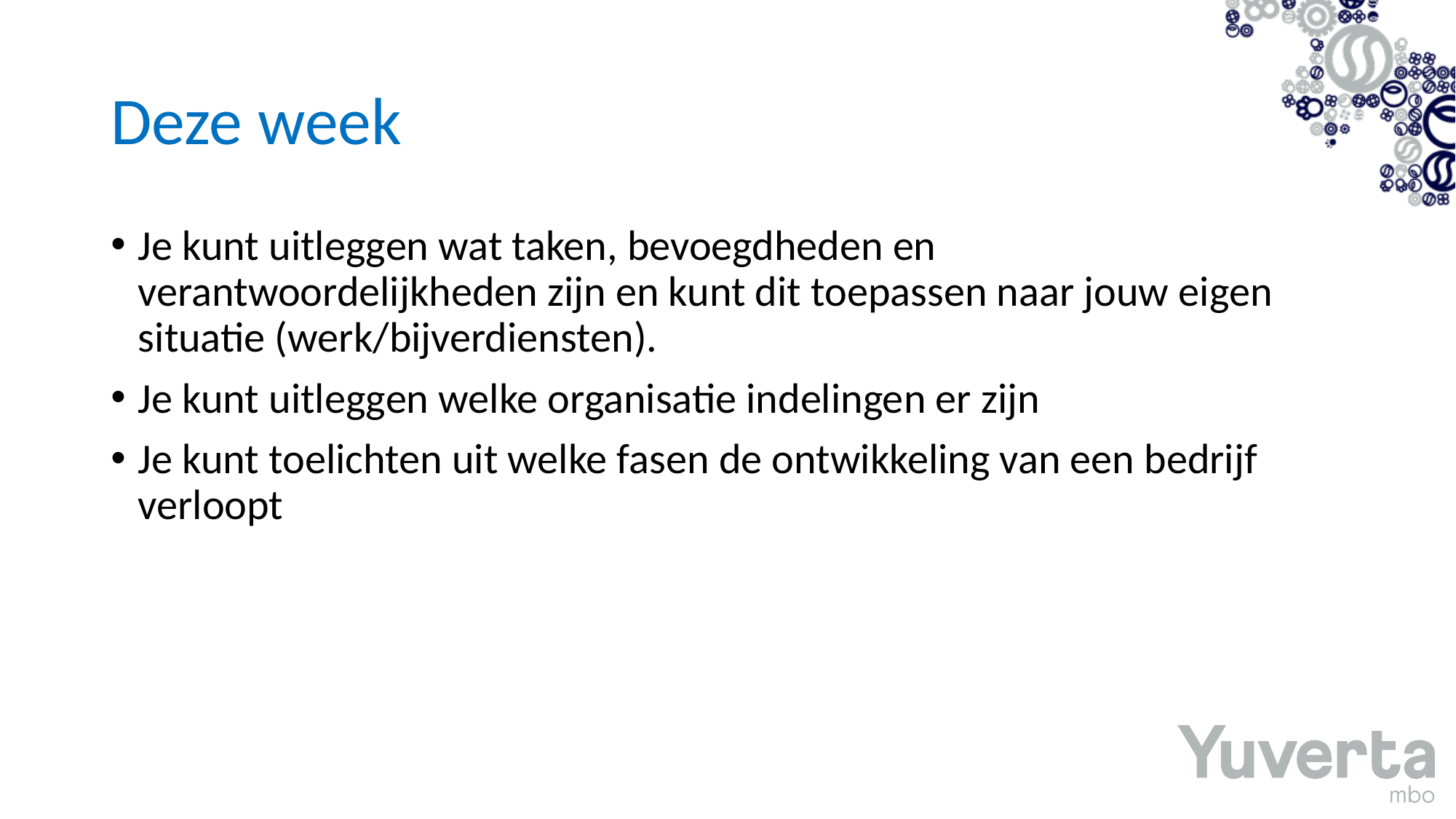

# Deze week
Je kunt uitleggen wat taken, bevoegdheden en verantwoordelijkheden zijn en kunt dit toepassen naar jouw eigen situatie (werk/bijverdiensten).
Je kunt uitleggen welke organisatie indelingen er zijn
Je kunt toelichten uit welke fasen de ontwikkeling van een bedrijf verloopt